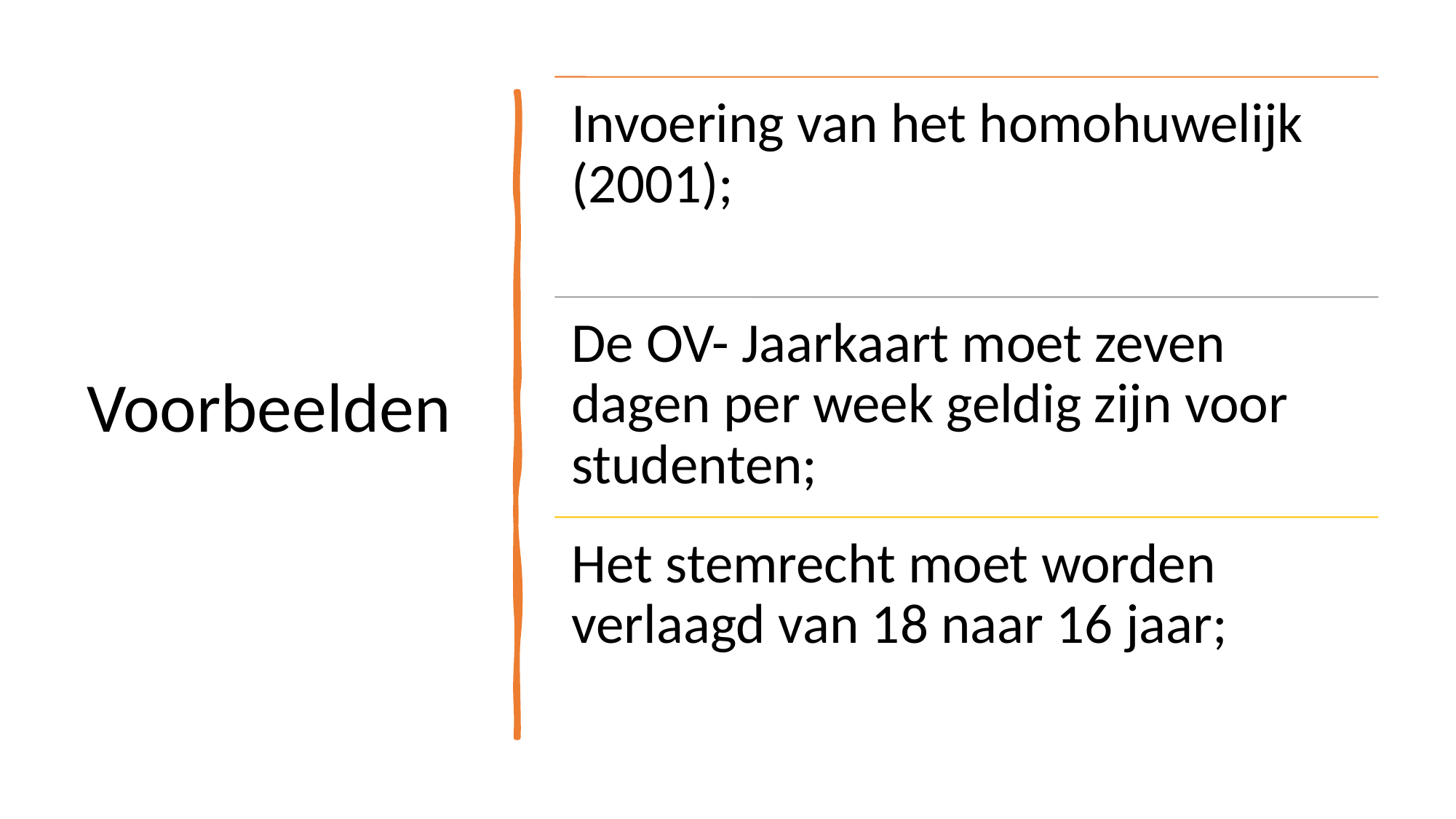

Invoering van het homohuwelijk (2001);
De OV- Jaarkaart moet zeven dagen per week geldig zijn voor studenten;
Het stemrecht moet worden verlaagd van 18 naar 16 jaar;
# Voorbeelden